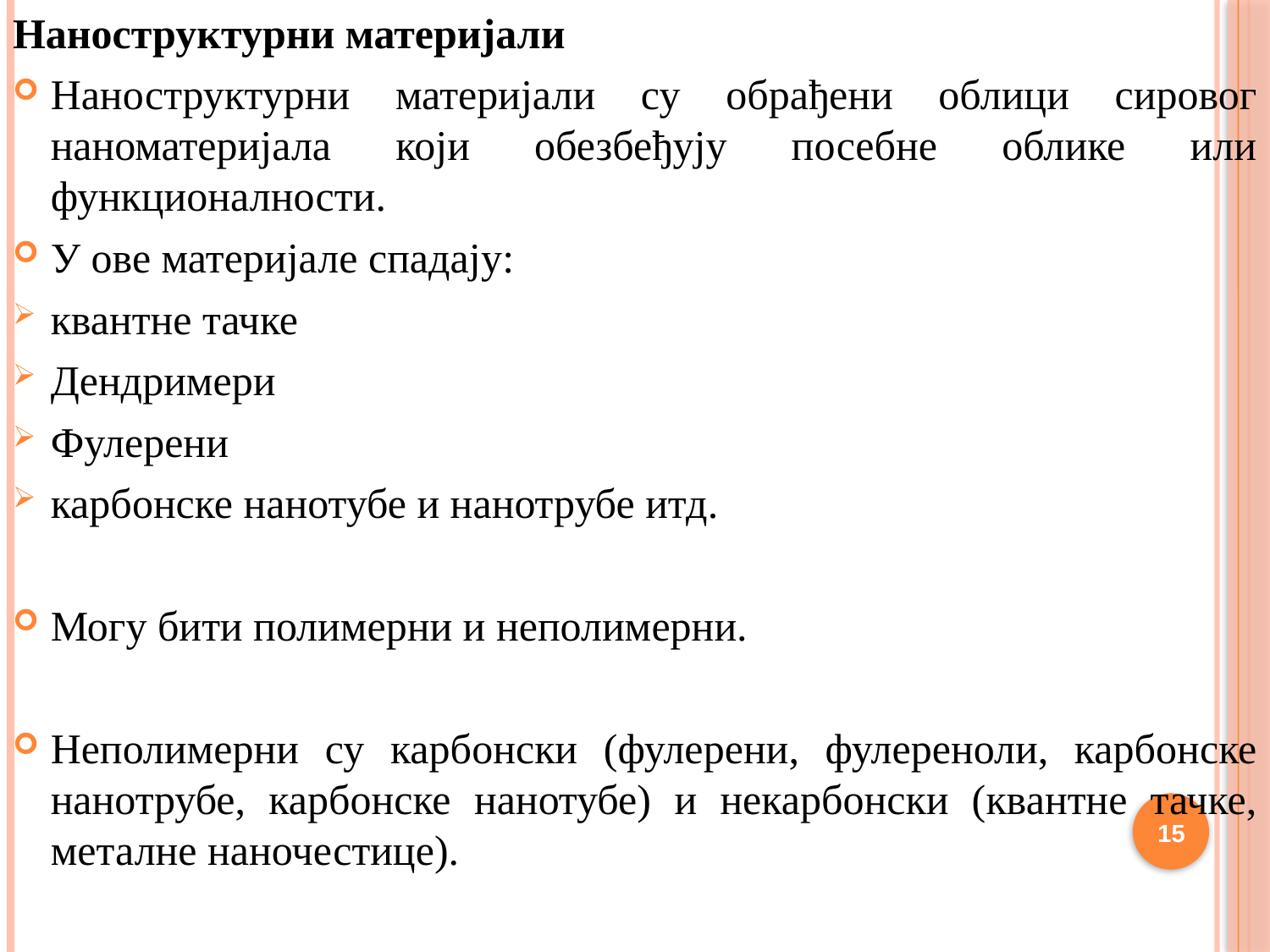

Наноструктурни материјали
Наноструктурни материјали су обрађени облици сировог наноматеријала који обезбеђују посебне облике или функционалности.
У ове материјале спадају:
квантне тачке
Дендримери
Фулерени
карбонске нанотубе и нанотрубе итд.

Могу бити полимерни и неполимерни.

Неполимерни су карбонски (фулерени, фулереноли, карбонске нанотрубе, карбонске нанотубе) и некарбонски (квантне тачке, металне наночестице).

15